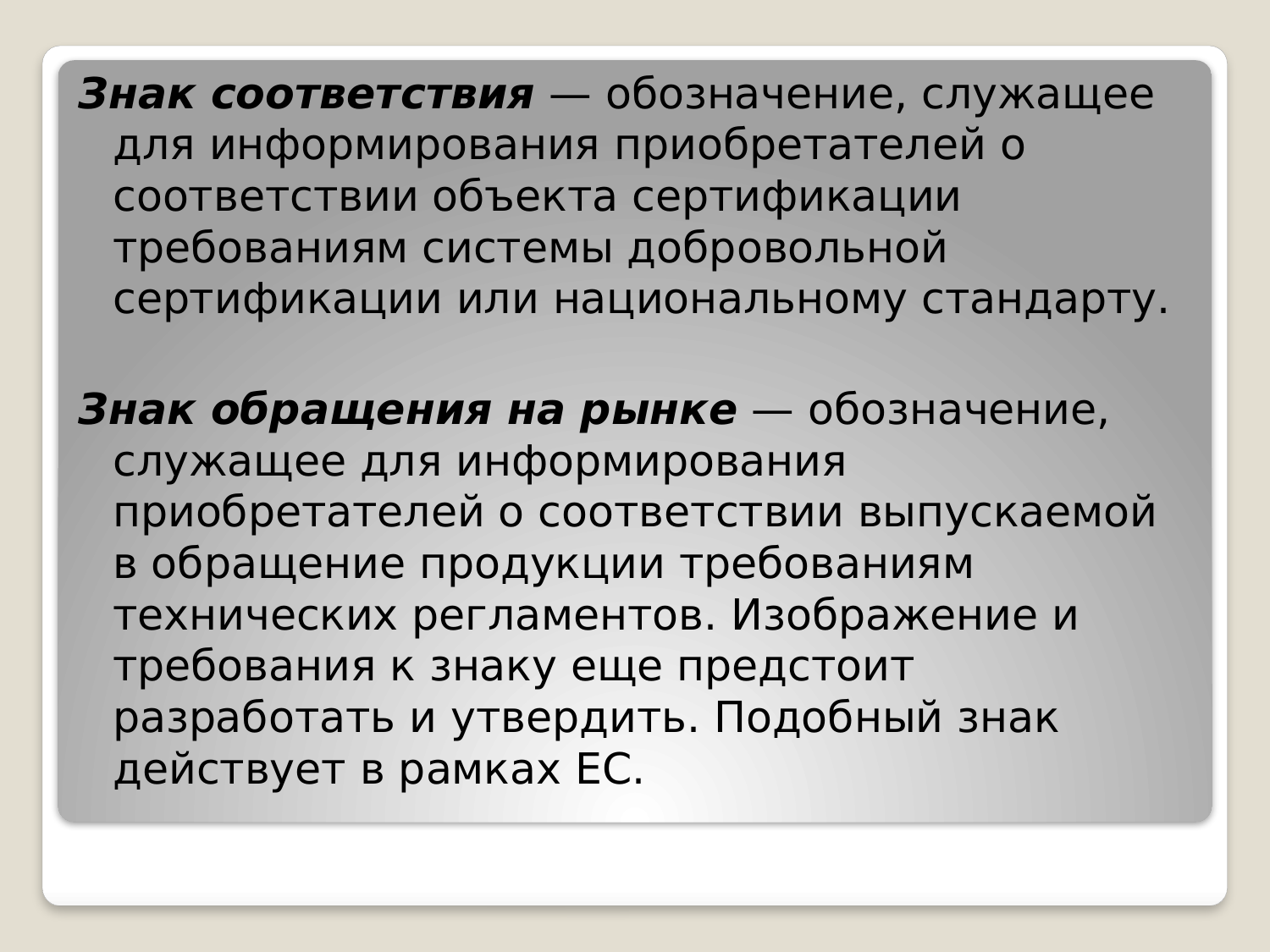

Знак соответствия — обозначение, служащее для информирования приобретателей о соответствии объекта сертификации требованиям системы добровольной сертификации или национальному стандарту.

Знак обращения на рынке — обозначение, служащее для информирования приобретателей о соответствии выпускаемой в обращение продукции требованиям технических регламентов. Изображение и требования к знаку еще предстоит разработать и утвердить. Подобный знак действует в рамках ЕС.